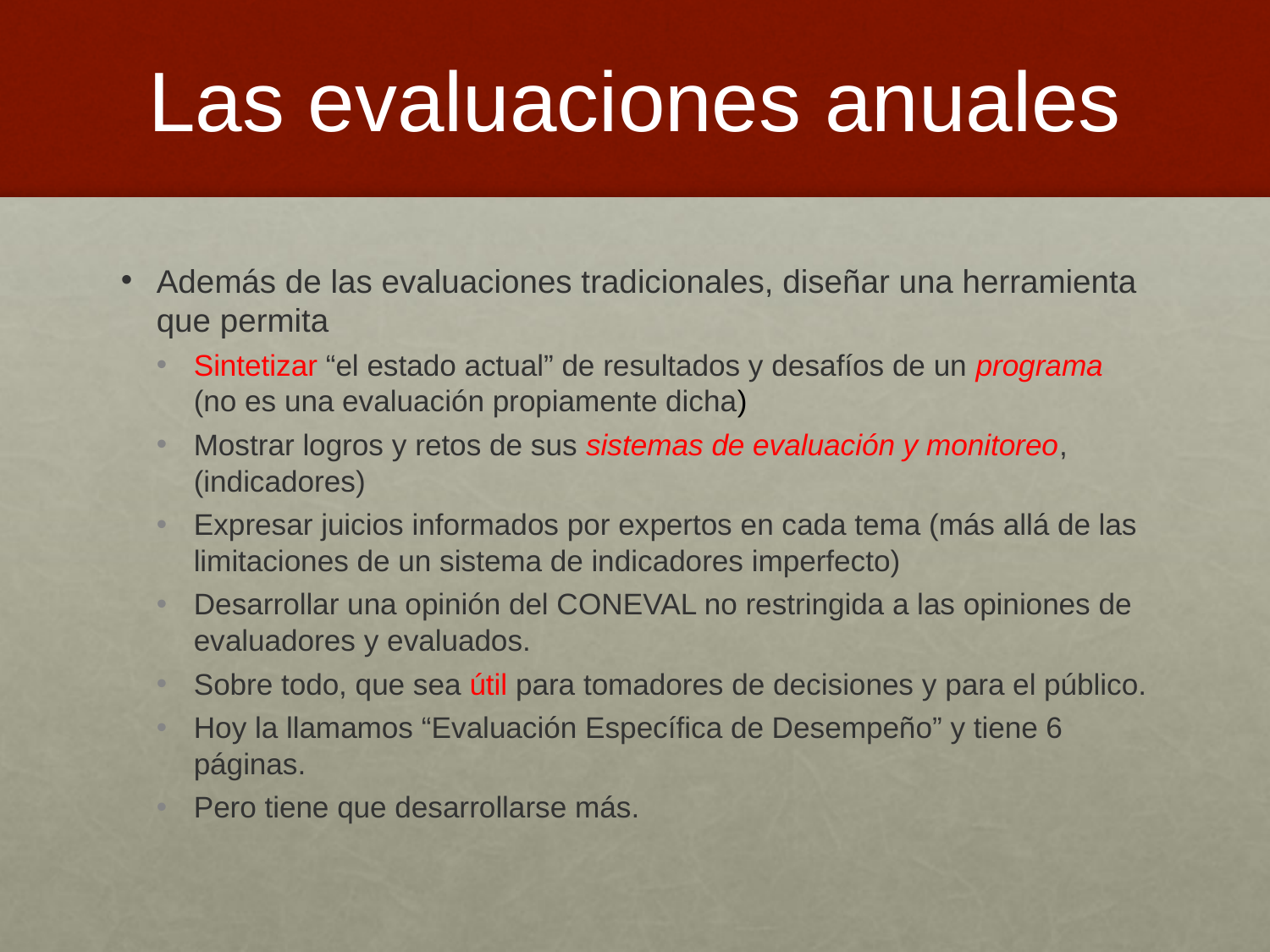

# Las evaluaciones anuales
Además de las evaluaciones tradicionales, diseñar una herramienta que permita
Sintetizar “el estado actual” de resultados y desafíos de un programa (no es una evaluación propiamente dicha)
Mostrar logros y retos de sus sistemas de evaluación y monitoreo, (indicadores)
Expresar juicios informados por expertos en cada tema (más allá de las limitaciones de un sistema de indicadores imperfecto)
Desarrollar una opinión del CONEVAL no restringida a las opiniones de evaluadores y evaluados.
Sobre todo, que sea útil para tomadores de decisiones y para el público.
Hoy la llamamos “Evaluación Específica de Desempeño” y tiene 6 páginas.
Pero tiene que desarrollarse más.